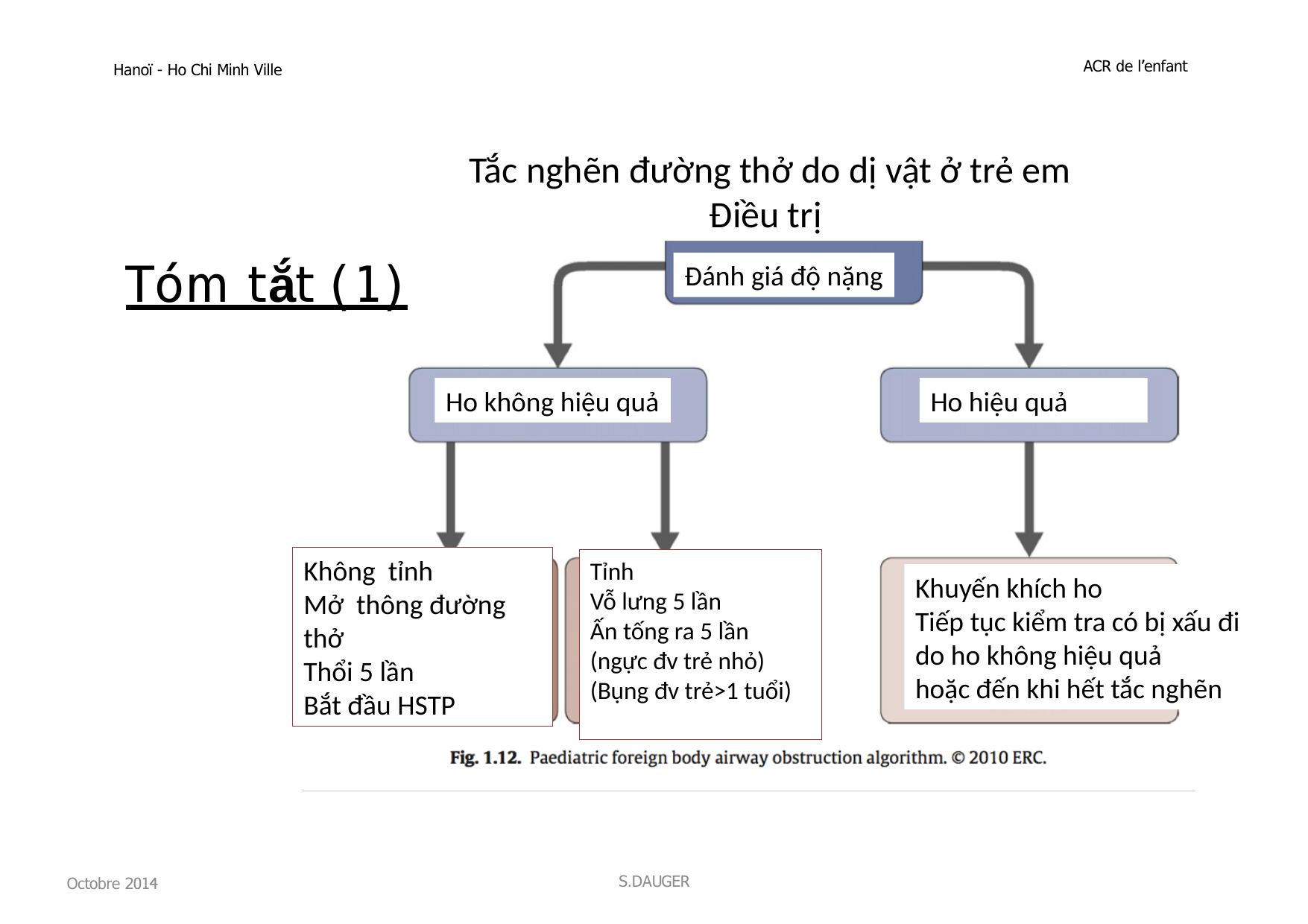

ACR de l’enfant
Hanoï - Ho Chi Minh Ville
Tắc nghẽn đường thở do dị vật ở trẻ em
Điều trị

Tóm tắt (1)
Đánh giá độ nặng
Ho không hiệu quả
Ho hiệu quả
Không  tỉnh
Mở  thông đường thở
Thổi 5 lần
Bắt đầu HSTP
Tỉnh
Vỗ lưng 5 lần
Ấn tống ra 5 lần
(ngực đv trẻ nhỏ)
(Bụng đv trẻ>1 tuổi)

Khuyến khích ho
Tiếp tục kiểm tra có bị xấu đi
do ho không hiệu quả
hoặc đến khi hết tắc nghẽn
Octobre 2014
S.DAUGER